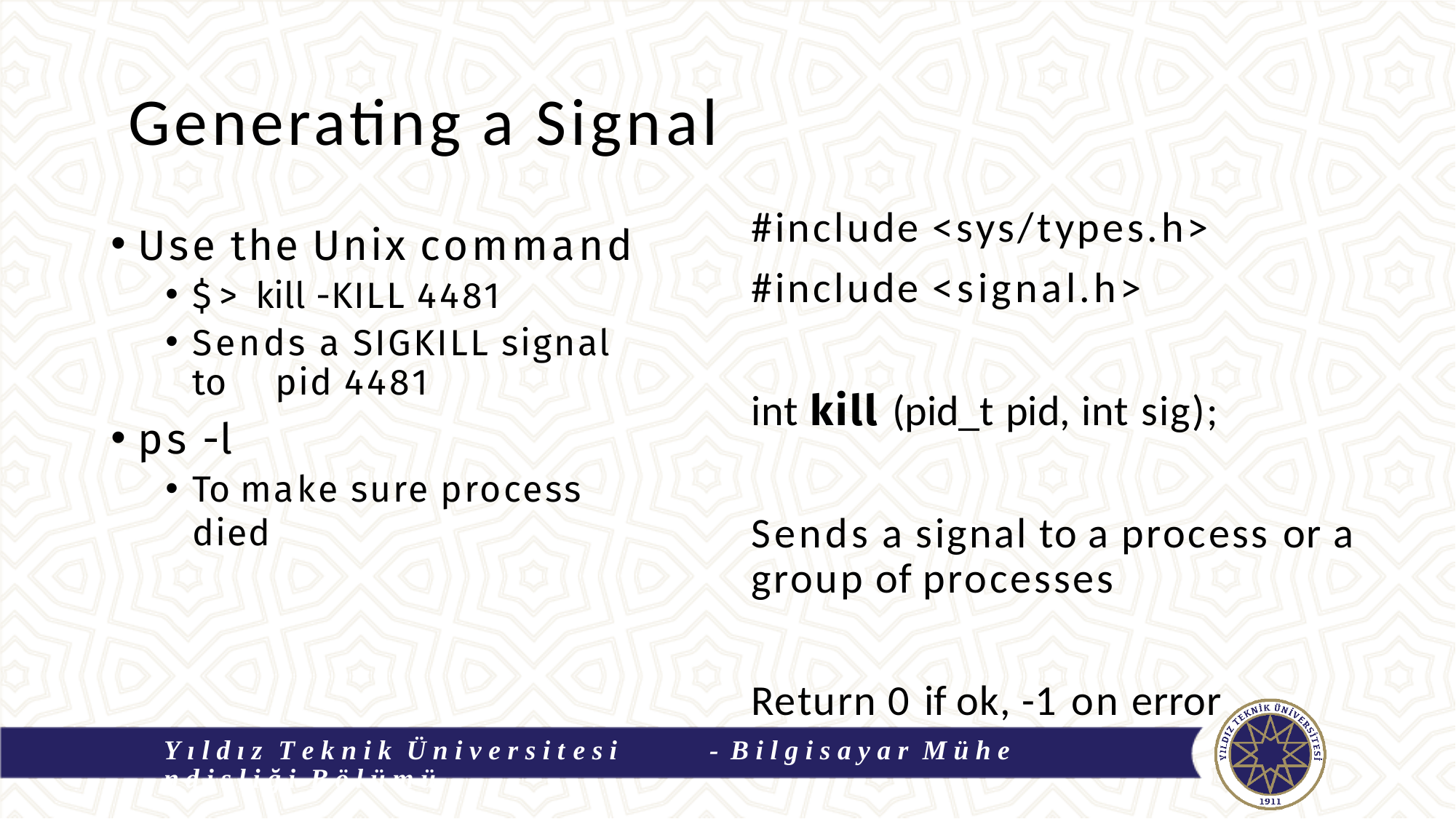

# Generating a Signal
#include <sys/types.h> #include <signal.h>

int kill (pid_t pid, int sig);

Sends a signal to a process or a group of processes

Return 0 if ok, -1 on error
Use the Unix command
$> kill -KILL 4481
Sends a SIGKILL signal to 	pid 4481
ps -l
To make sure process died
Y ı l d ı z  T e k n i k  Ü n i v e r s i t e s i	- B i l g i s a y a r M ü h e n d i s l i ğ i B ö l ü m ü